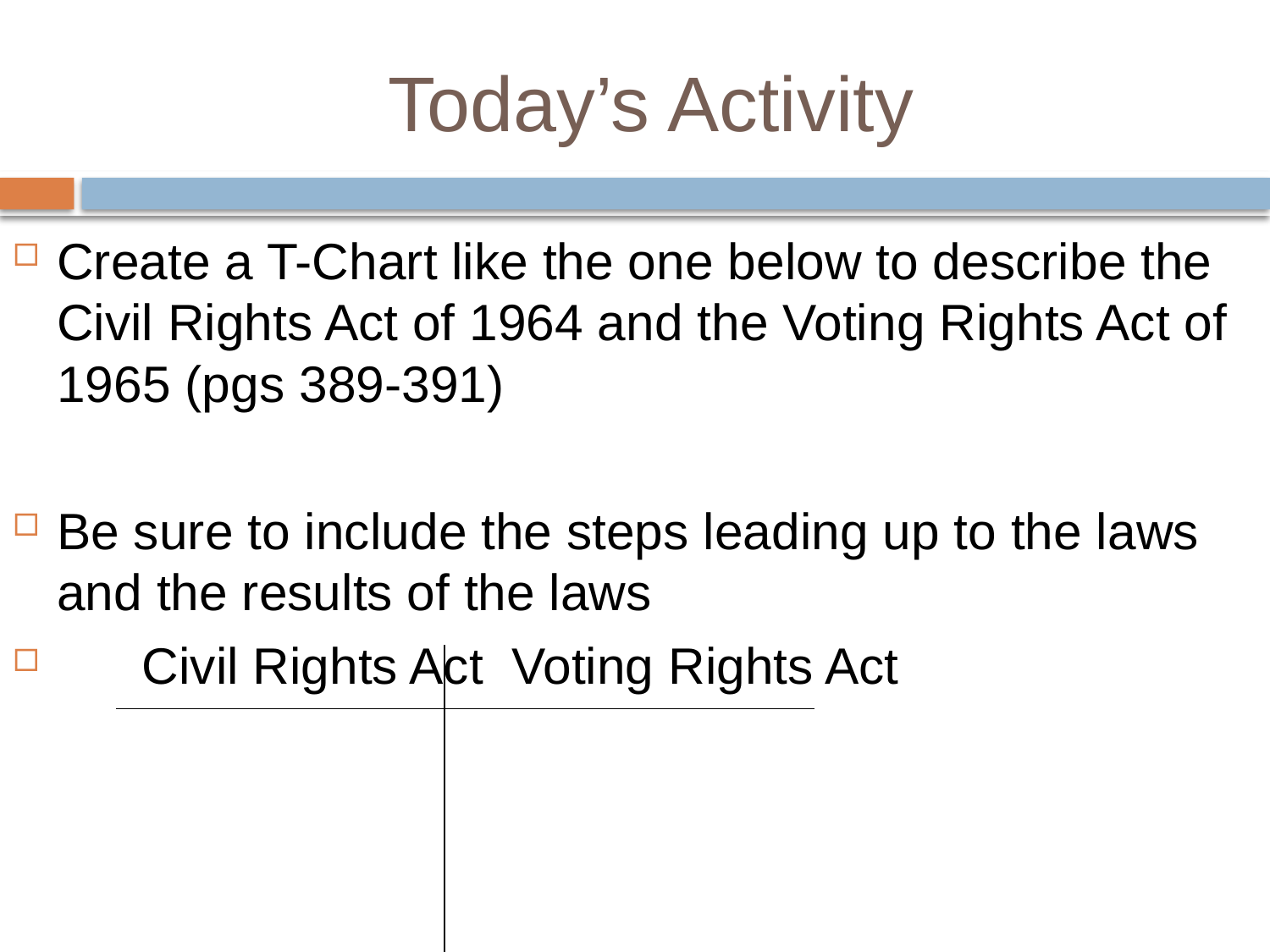

# Today’s Activity
Create a T-Chart like the one below to describe the Civil Rights Act of 1964 and the Voting Rights Act of 1965 (pgs 389-391)

Be sure to include the steps leading up to the laws and the results of the laws
      Civil Rights Act  Voting Rights Act